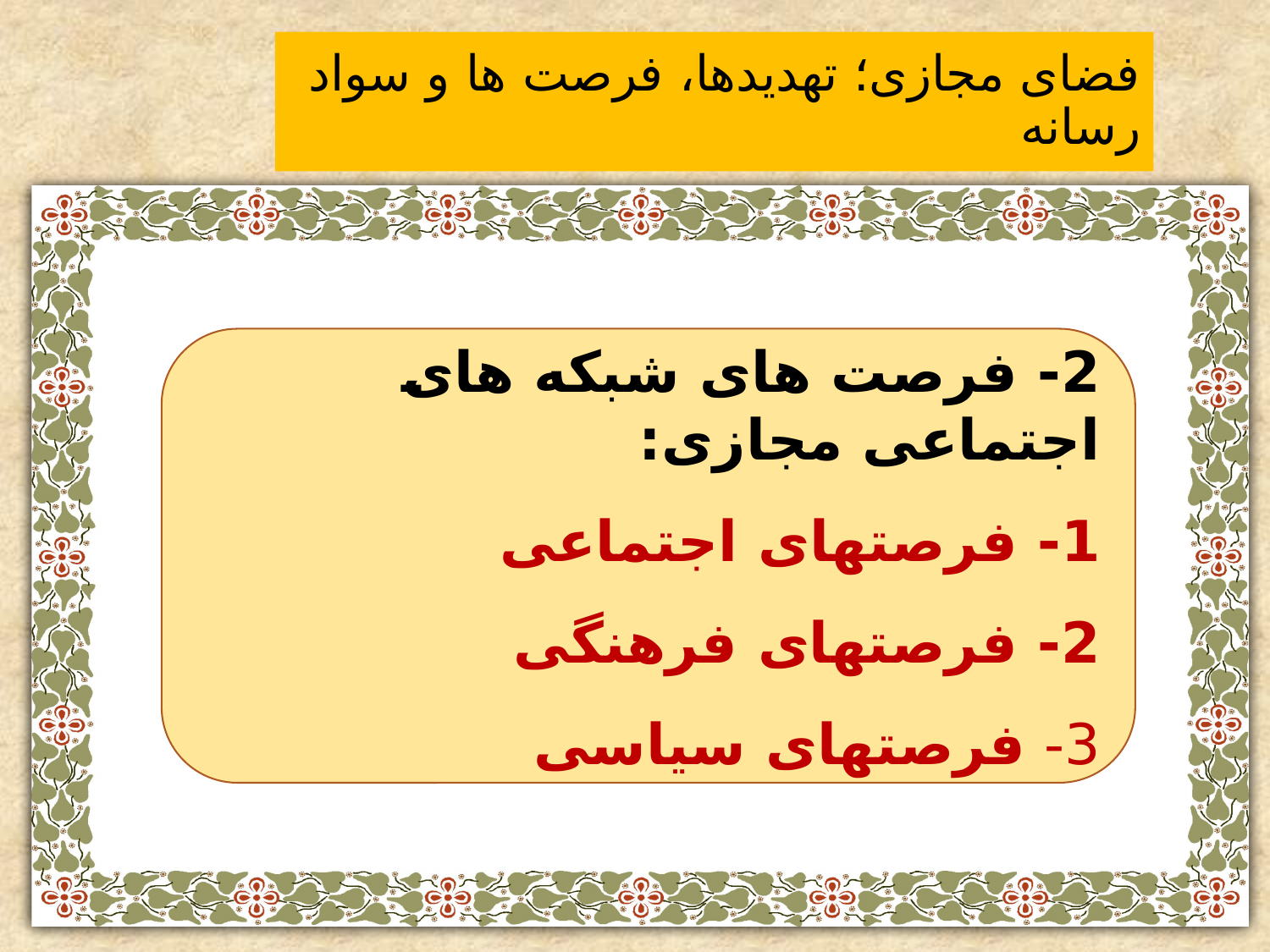

# فضای مجازی؛ تهدیدها، فرصت ها و سواد رسانه
ز
2- فرصت های شبکه های اجتماعی مجازی:
1- فرصتهای اجتماعی
2- فرصتهای فرهنگی
3- فرصتهای سیاسی